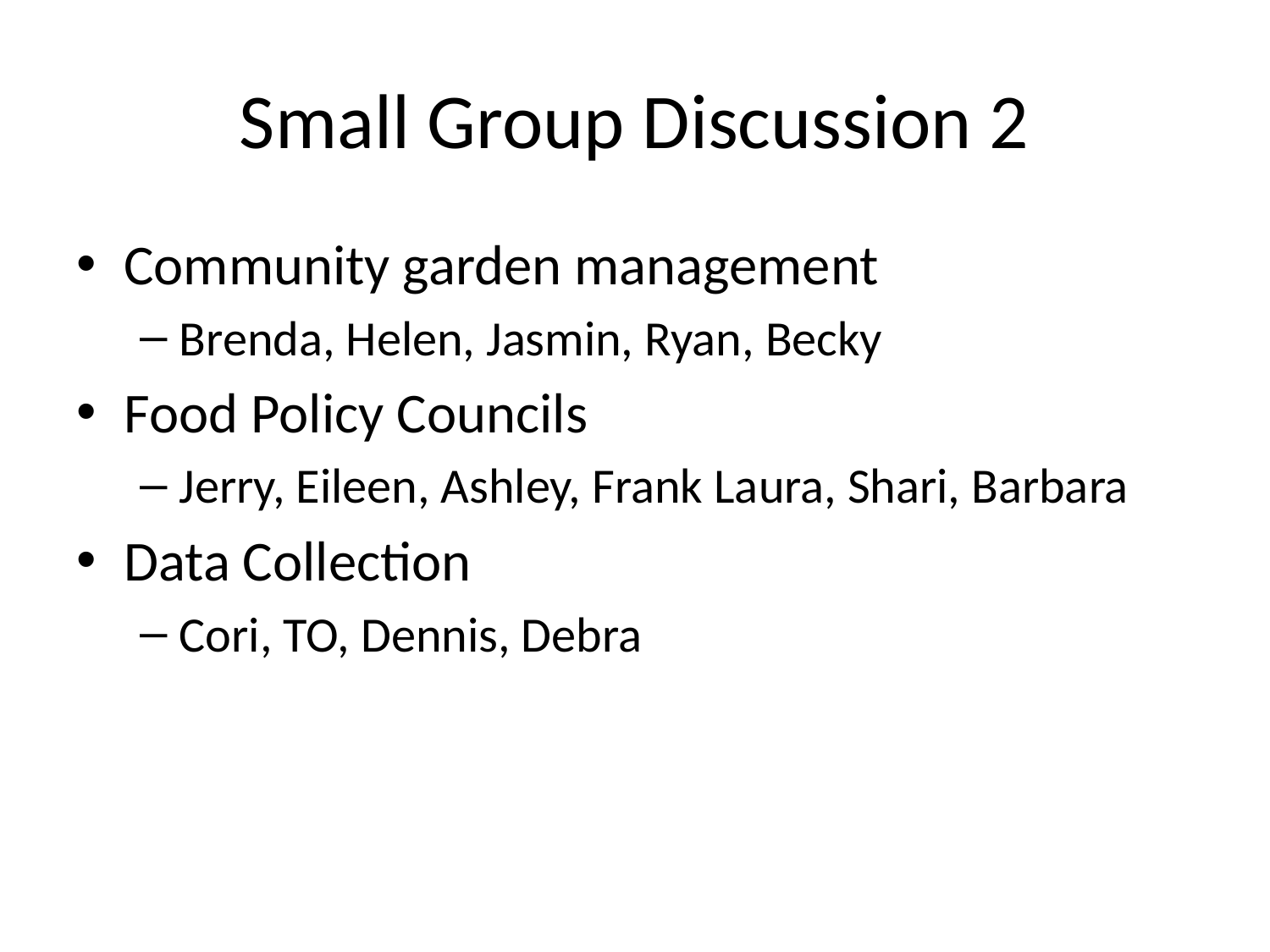

# Small Group Discussion 2
Community garden management
Brenda, Helen, Jasmin, Ryan, Becky
Food Policy Councils
Jerry, Eileen, Ashley, Frank Laura, Shari, Barbara
Data Collection
Cori, TO, Dennis, Debra